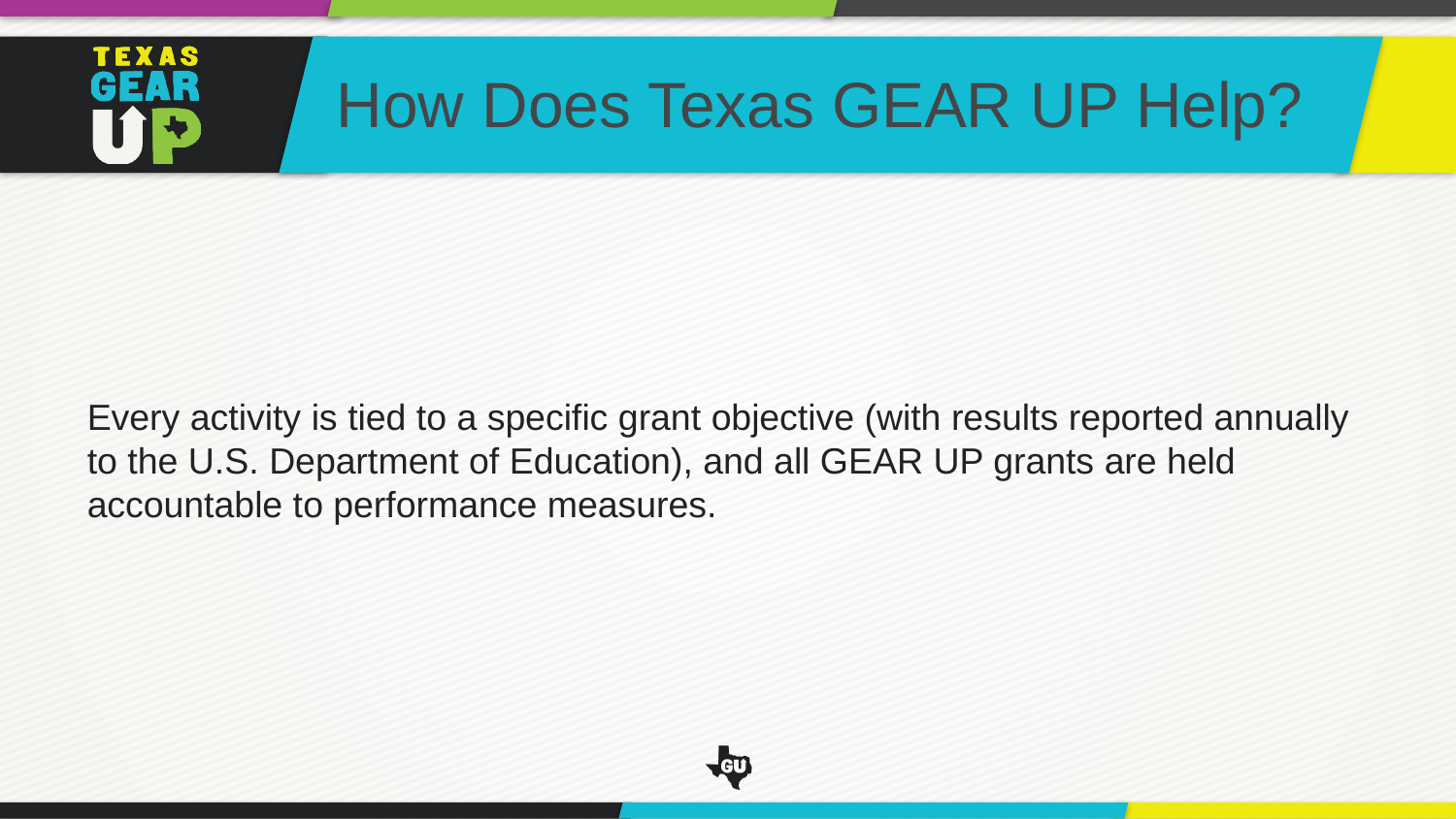

How Does Texas GEAR UP Help?
Every activity is tied to a specific grant objective (with results reported annually to the U.S. Department of Education), and all GEAR UP grants are held accountable to performance measures.